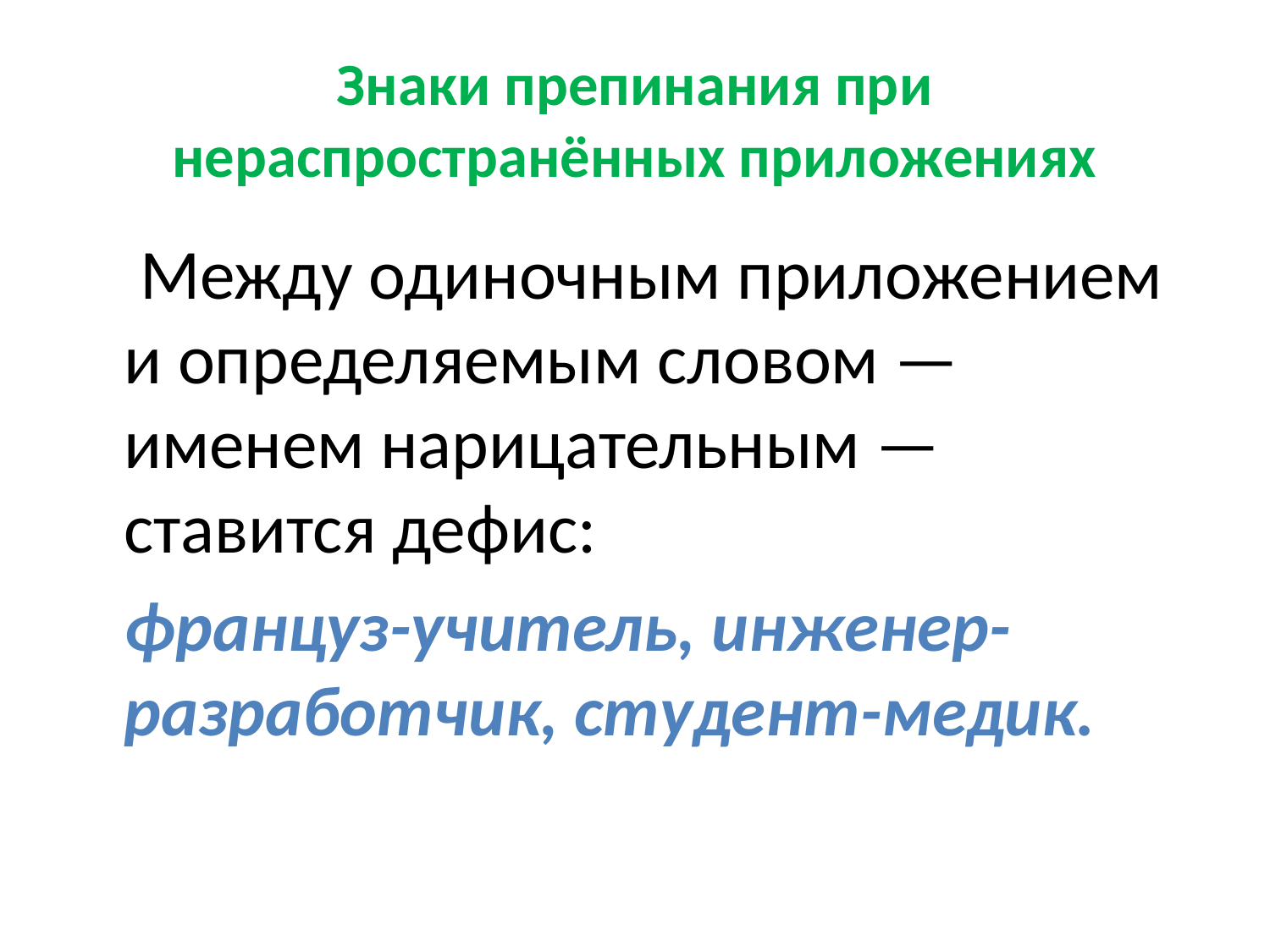

# Знаки препинания при нераспространённых приложениях
    Между одиночным приложением и определяемым словом — именем нарицательным — ставится дефис:
   француз-учитель, инженер-разработчик, студент-медик.